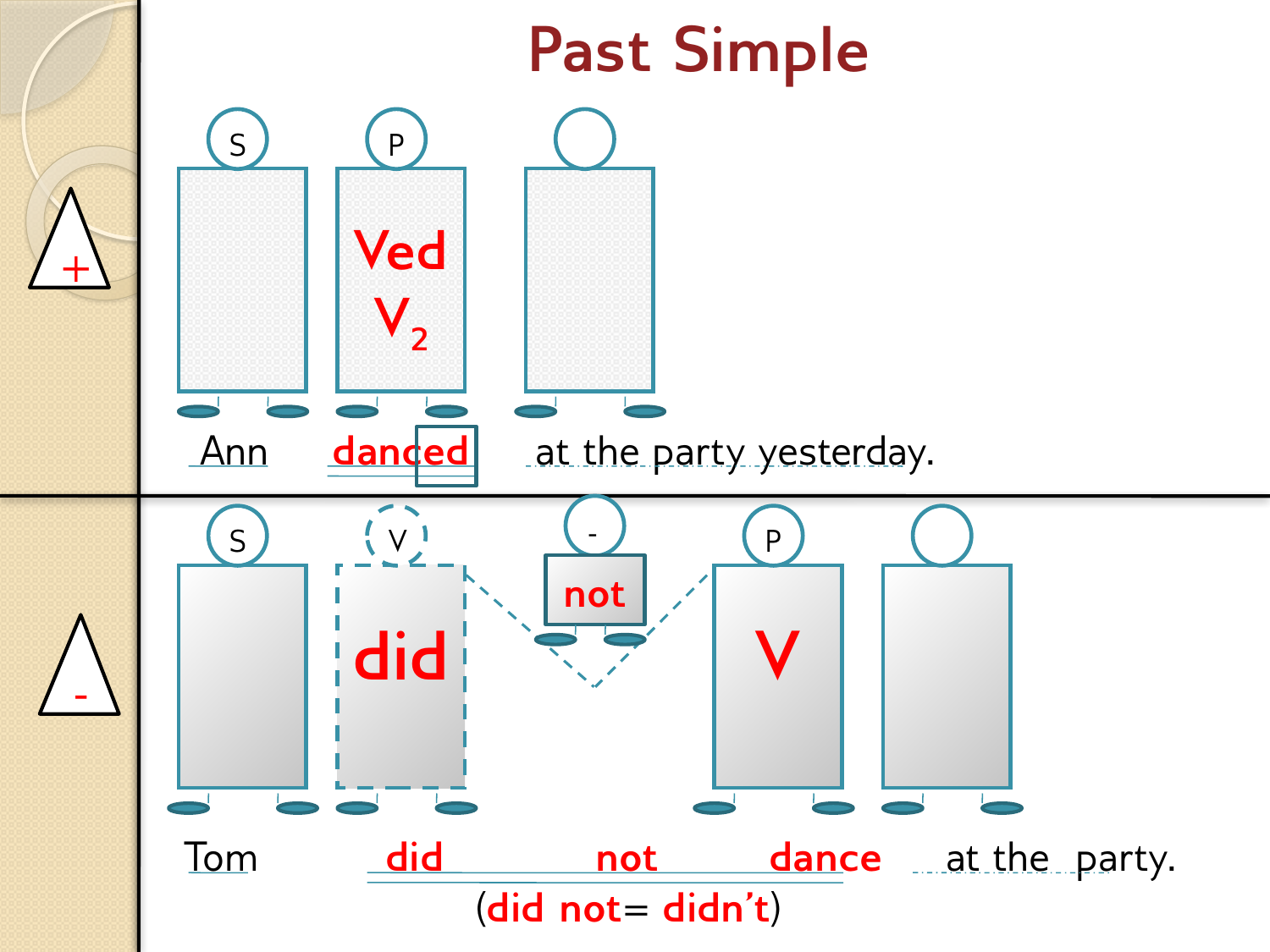

# Past Simple

S
P

Ved
V2

+

   Ann     danced     at the party yesterday.

-
S
V
P

not

did

V

-

 Tom          did           not        dance     at the  party.
                        (did not= didn’t)